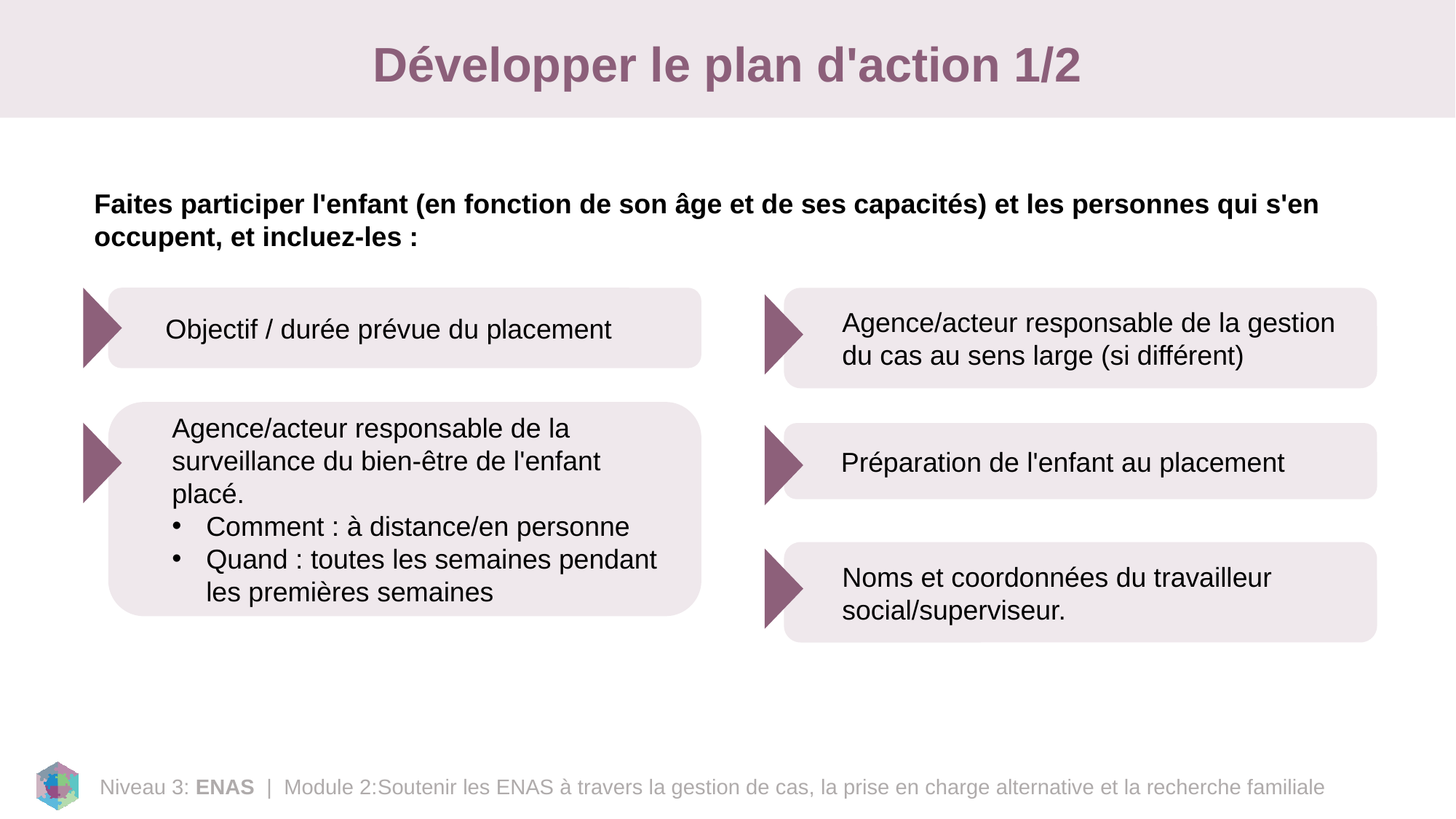

# Développer le plan d'action 1/2
Faites participer l'enfant (en fonction de son âge et de ses capacités) et les personnes qui s'en occupent, et incluez-les :
Objectif / durée prévue du placement
Agence/acteur responsable de la gestion du cas au sens large (si différent)

Agence/acteur responsable de la surveillance du bien-être de l'enfant placé.
Comment : à distance/en personne
Quand : toutes les semaines pendant les premières semaines
Préparation de l'enfant au placement

Noms et coordonnées du travailleur social/superviseur.